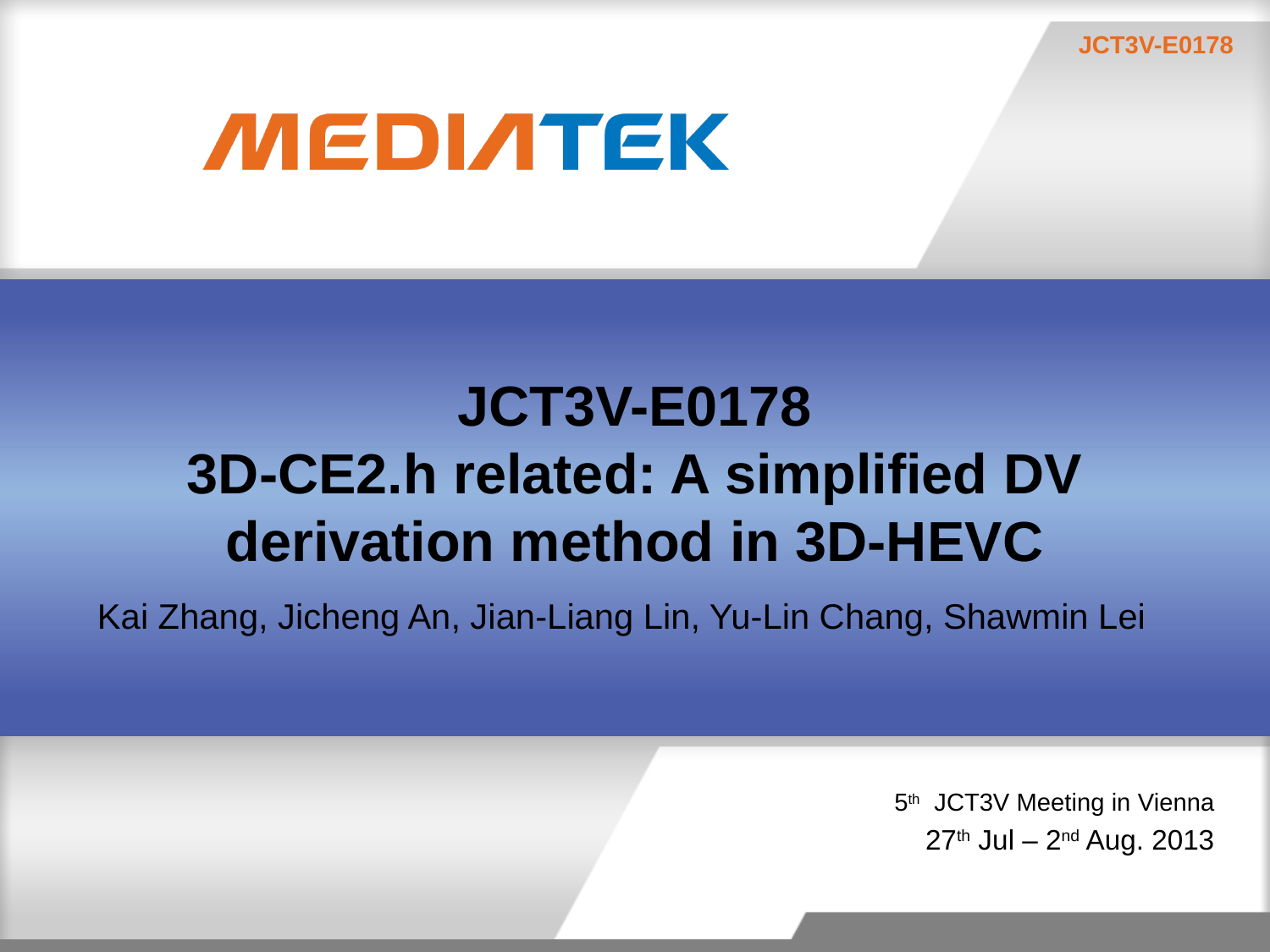

# JCT3V-E0178 3D-CE2.h related: A simplified DV derivation method in 3D-HEVC
Kai Zhang, Jicheng An, Jian-Liang Lin, Yu-Lin Chang, Shawmin Lei